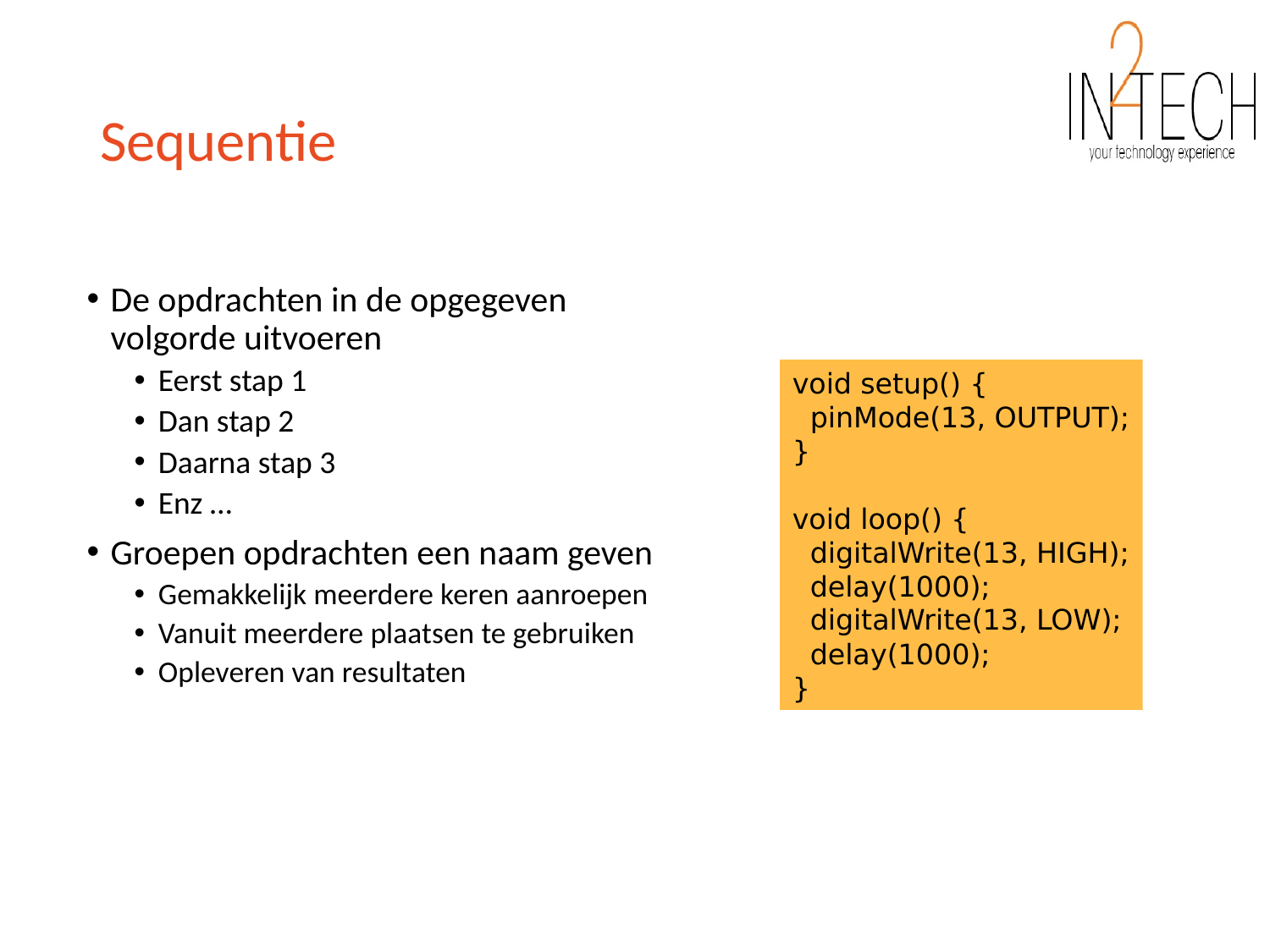

# Sequentie
De opdrachten in de opgegeven volgorde uitvoeren
Eerst stap 1
Dan stap 2
Daarna stap 3
Enz …
Groepen opdrachten een naam geven
Gemakkelijk meerdere keren aanroepen
Vanuit meerdere plaatsen te gebruiken
Opleveren van resultaten
void setup() {
  pinMode(13, OUTPUT);
}

void loop() {
  digitalWrite(13, HIGH);
  delay(1000);
  digitalWrite(13, LOW);
  delay(1000);
}